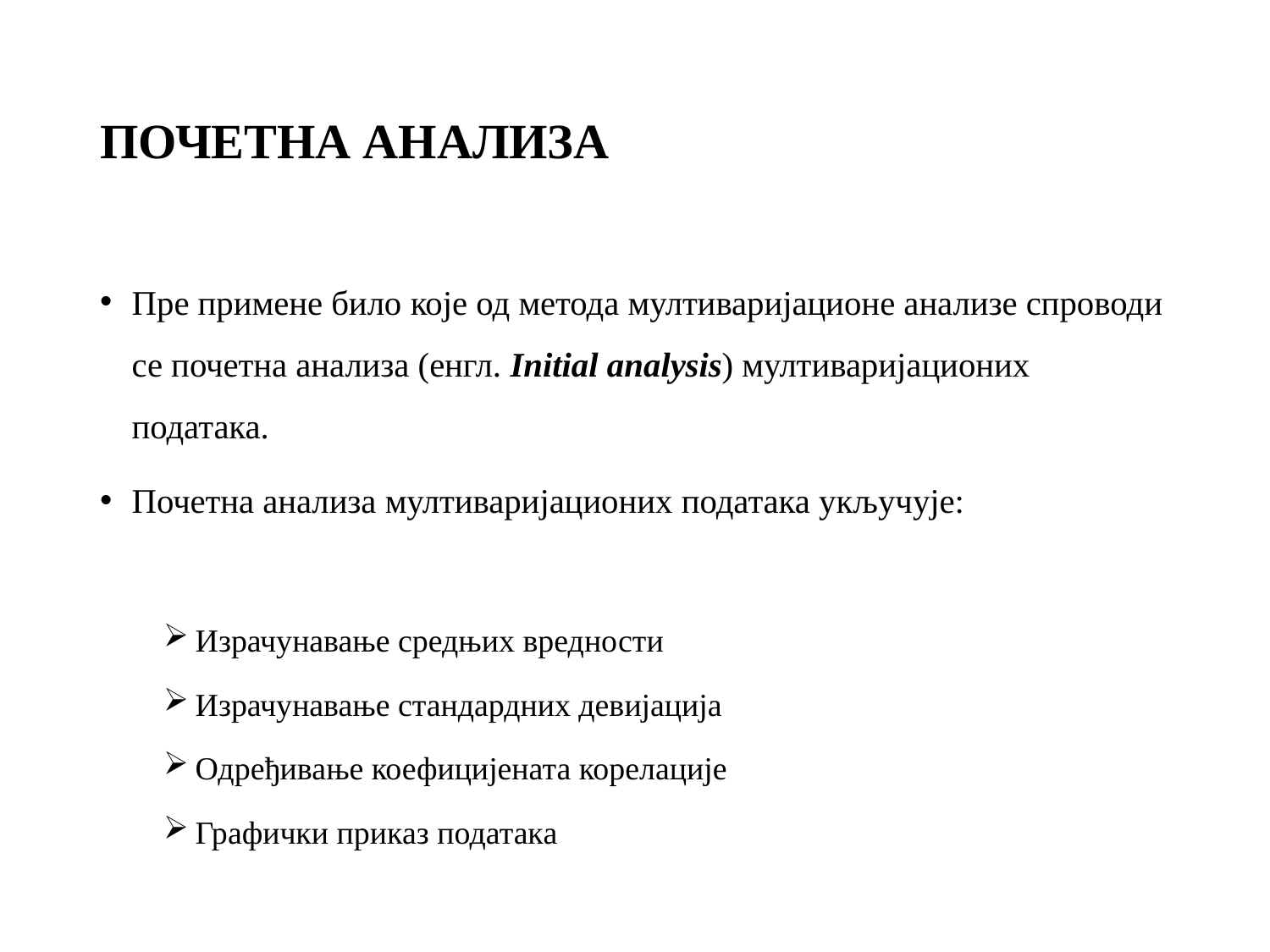

# ПОЧЕТНА АНАЛИЗА
Пре примене било које од метода мултиваријационе анализе спроводи се почетна анализа (енгл. Initial analysis) мултиваријационих података.
Почетна анализа мултиваријационих података укључује:

Израчунавање средњих вредности
Израчунавање стандардних девијација
Одређивање коефицијената корелације
Графички приказ података